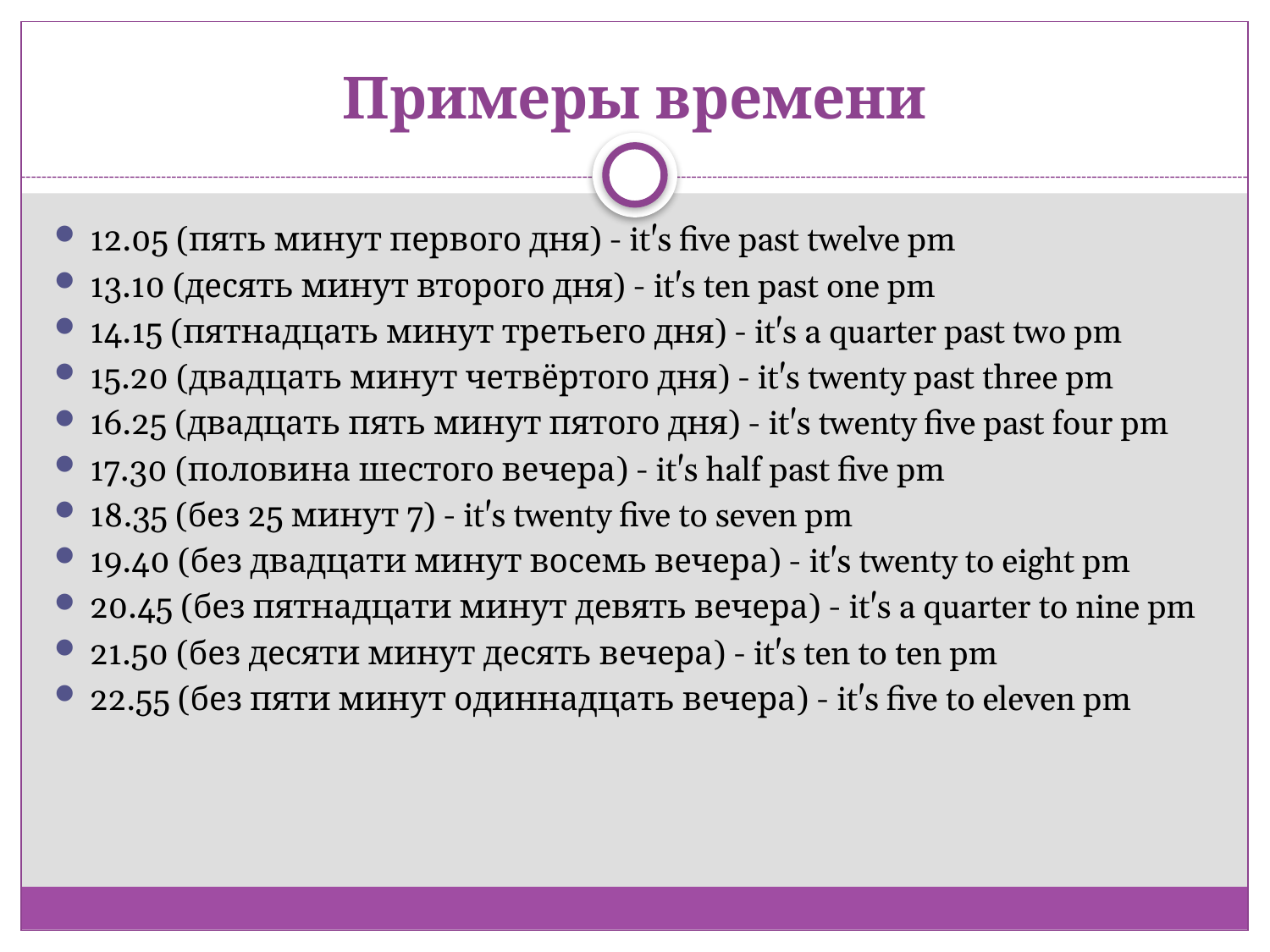

# Примеры времени
12.05 (пять минут первого дня) - it's five past twelve pm
13.10 (десять минут второго дня) - it's ten past one pm
14.15 (пятнадцать минут третьего дня) - it's a quarter past two pm
15.20 (двадцать минут четвёртого дня) - it's twenty past three pm
16.25 (двадцать пять минут пятого дня) - it's twenty five past four pm
17.30 (половина шестого вечера) - it's half past five pm
18.35 (без 25 минут 7) - it's twenty five to seven pm
19.40 (без двадцати минут восемь вечера) - it's twenty to eight pm
20.45 (без пятнадцати минут девять вечера) - it's a quarter to nine pm
21.50 (без десяти минут десять вечера) - it's ten to ten pm
22.55 (без пяти минут одиннадцать вечера) - it's five to eleven pm